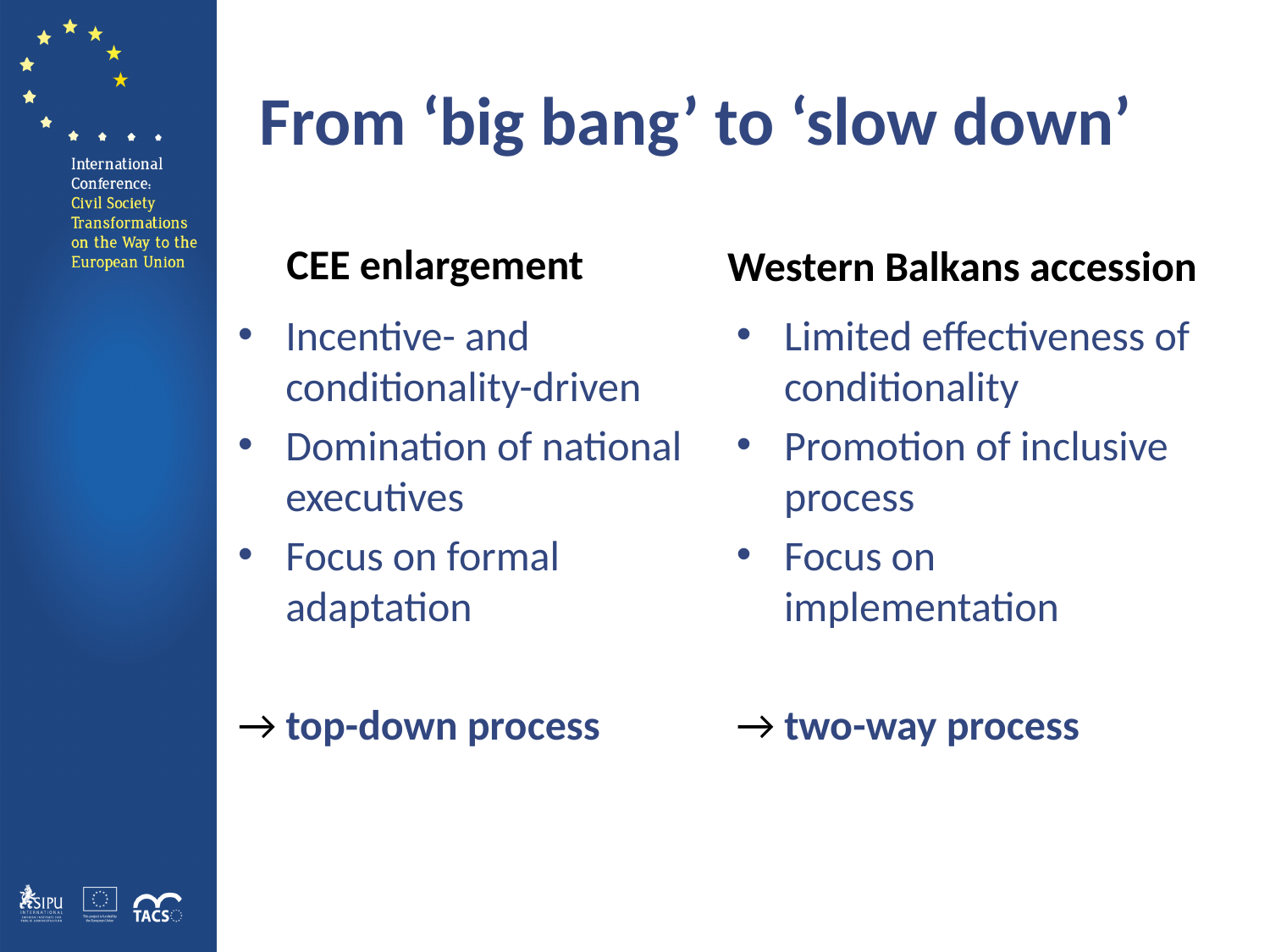

# From ‘big bang’ to ‘slow down’
CEE enlargement
Western Balkans accession
Incentive- and conditionality-driven
Domination of national executives
Focus on formal adaptation

→ top-down process
Limited effectiveness of conditionality
Promotion of inclusive process
Focus on implementation

→ two-way process